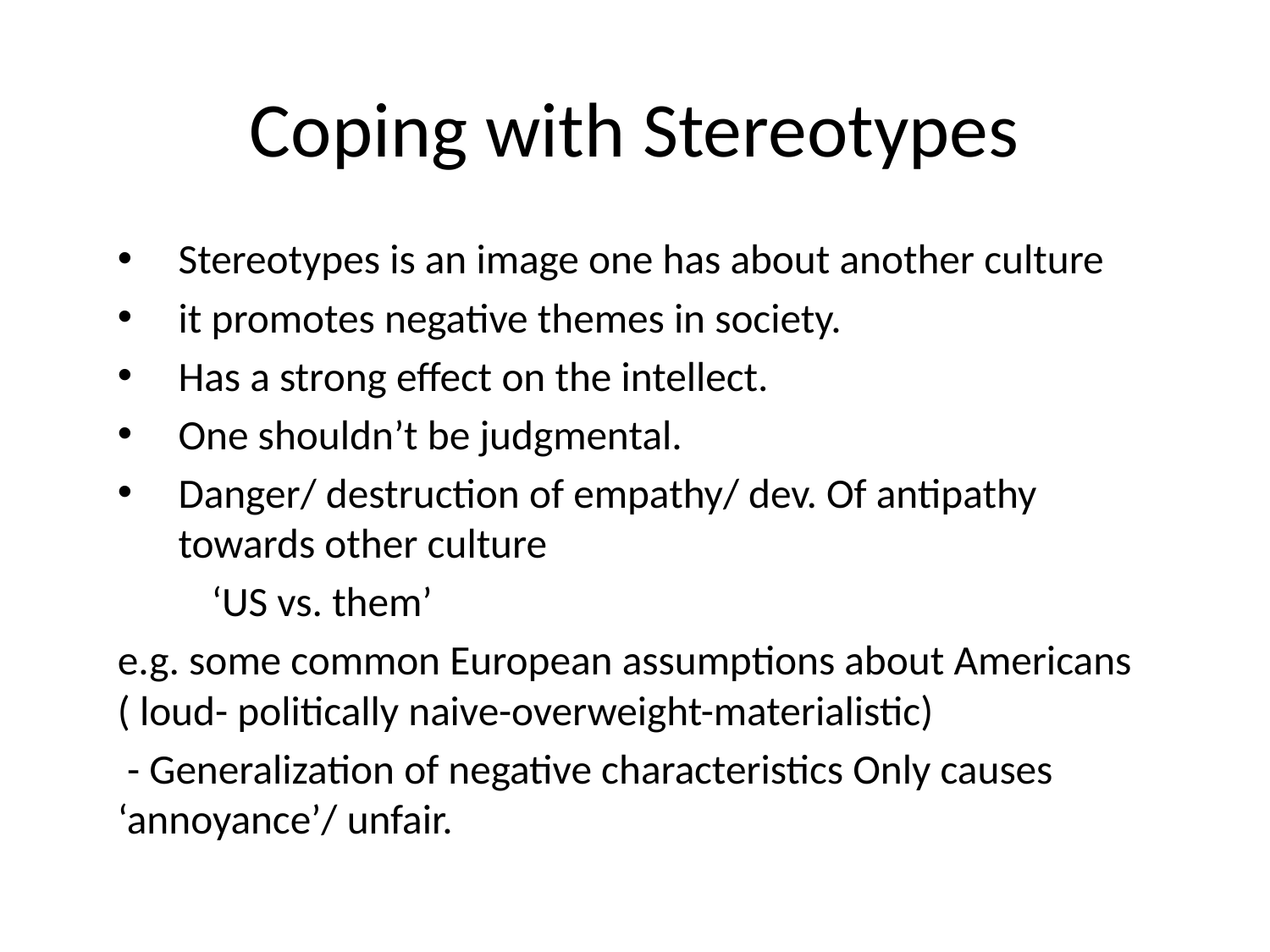

# Coping with Stereotypes
Stereotypes is an image one has about another culture
it promotes negative themes in society.
Has a strong effect on the intellect.
One shouldn’t be judgmental.
Danger/ destruction of empathy/ dev. Of antipathy towards other culture
			‘US vs. them’
e.g. some common European assumptions about Americans ( loud- politically naive-overweight-materialistic)
 - Generalization of negative characteristics Only causes ‘annoyance’/ unfair.